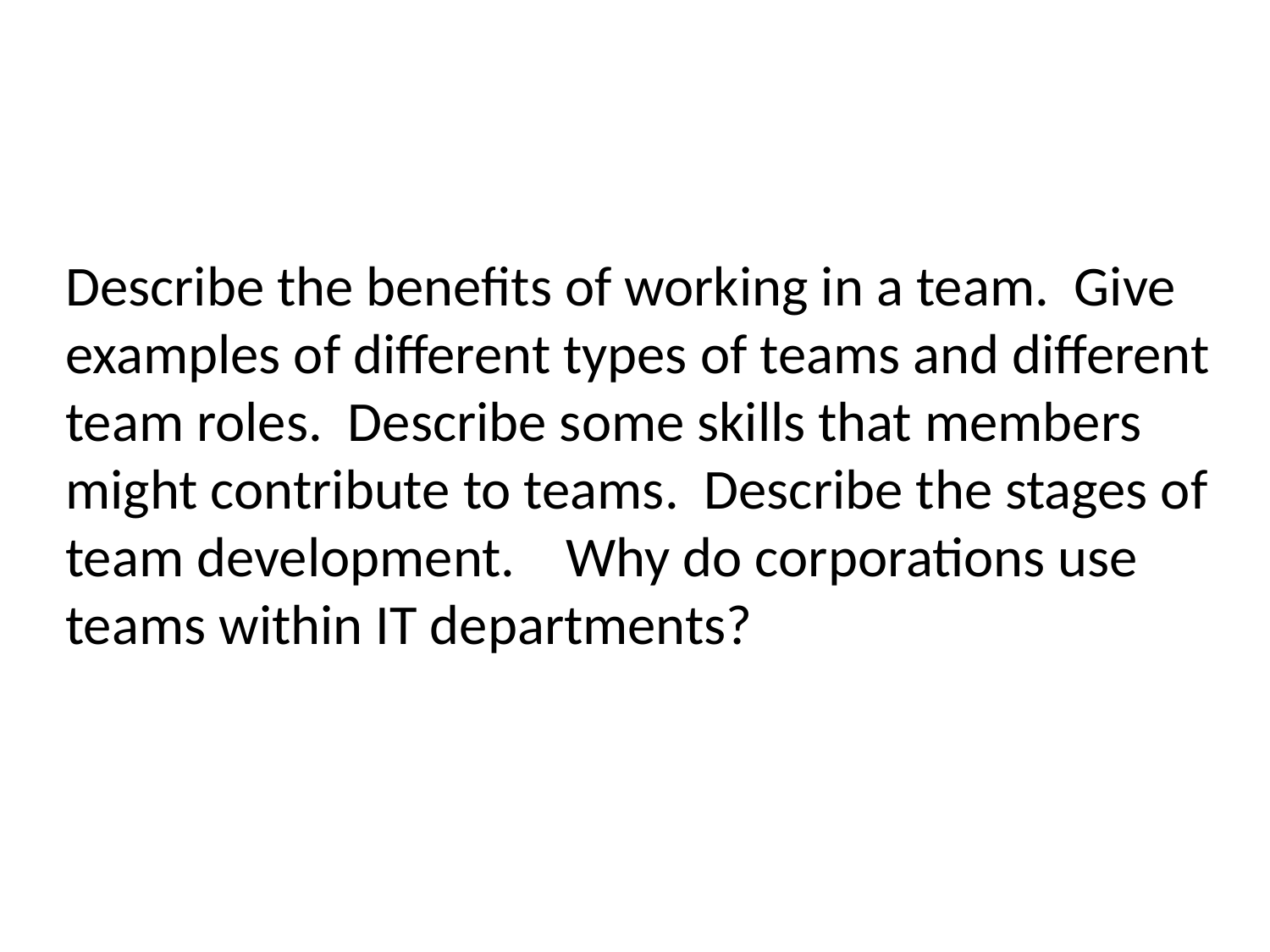

Describe the benefits of working in a team.  Give examples of different types of teams and different team roles.  Describe some skills that members might contribute to teams.  Describe the stages of team development.    Why do corporations use teams within IT departments?